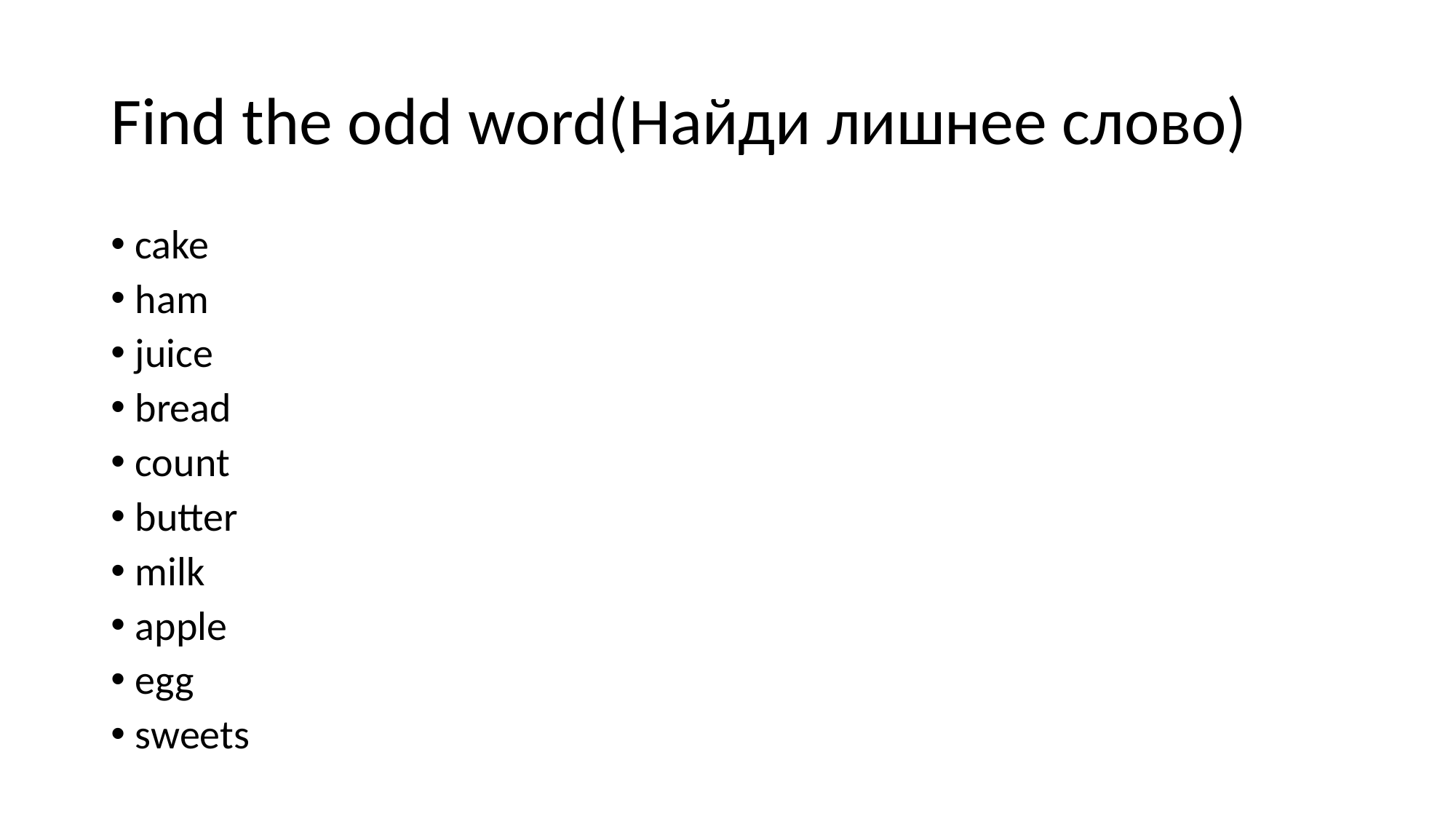

# Find the odd word(Найди лишнее слово)
cake
ham
juice
bread
count
butter
milk
apple
egg
sweets